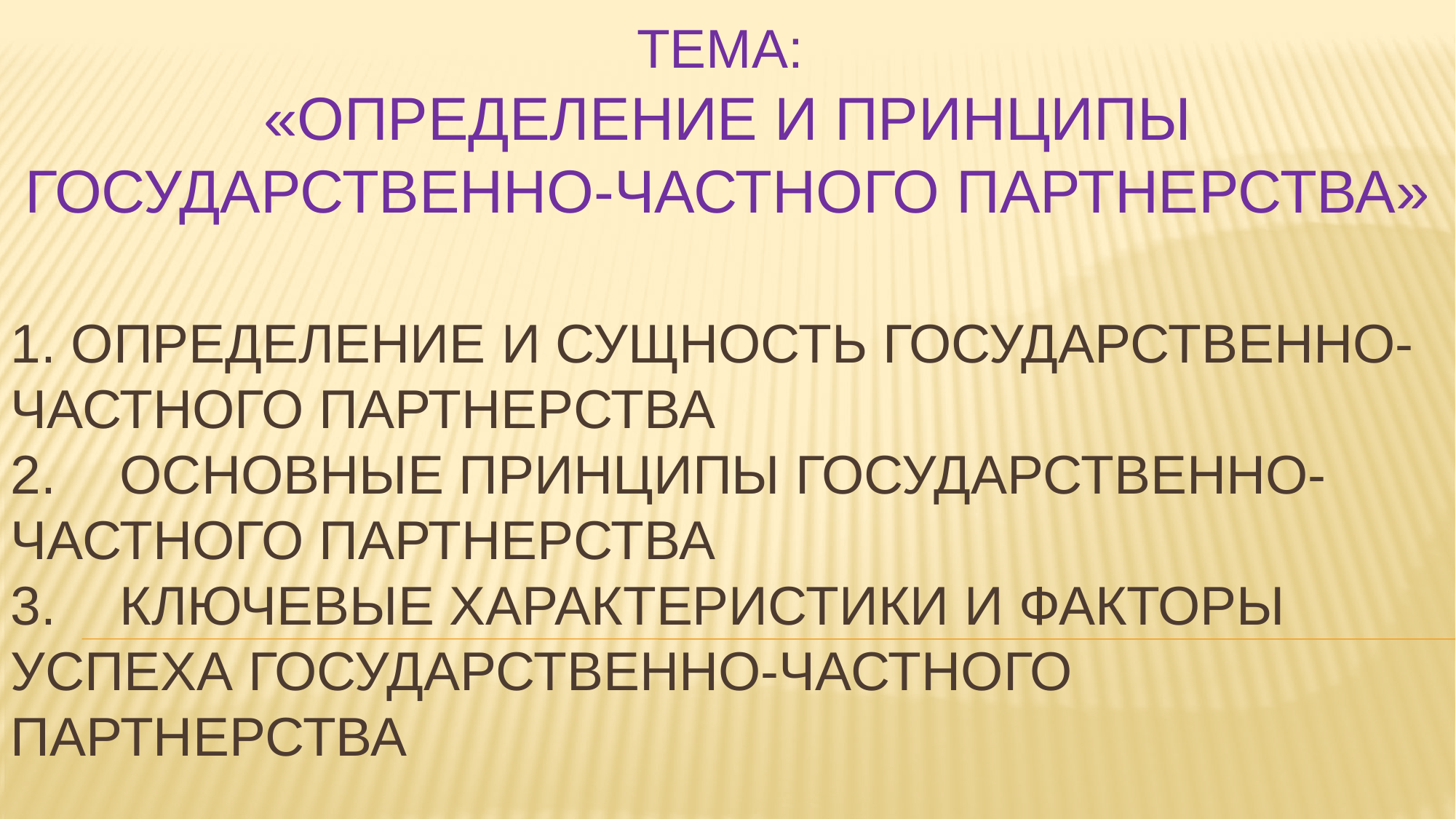

Тема:
«Определение и принципы государственно-частного партнерства»
# 1. оПРЕДЕЛЕНИЕ и сущность государственно-частного партнерства 2.	Основные принципы государственно-частного партнерства 3.	Ключевые характеристики и факторы успеха государственно-частного партнерства